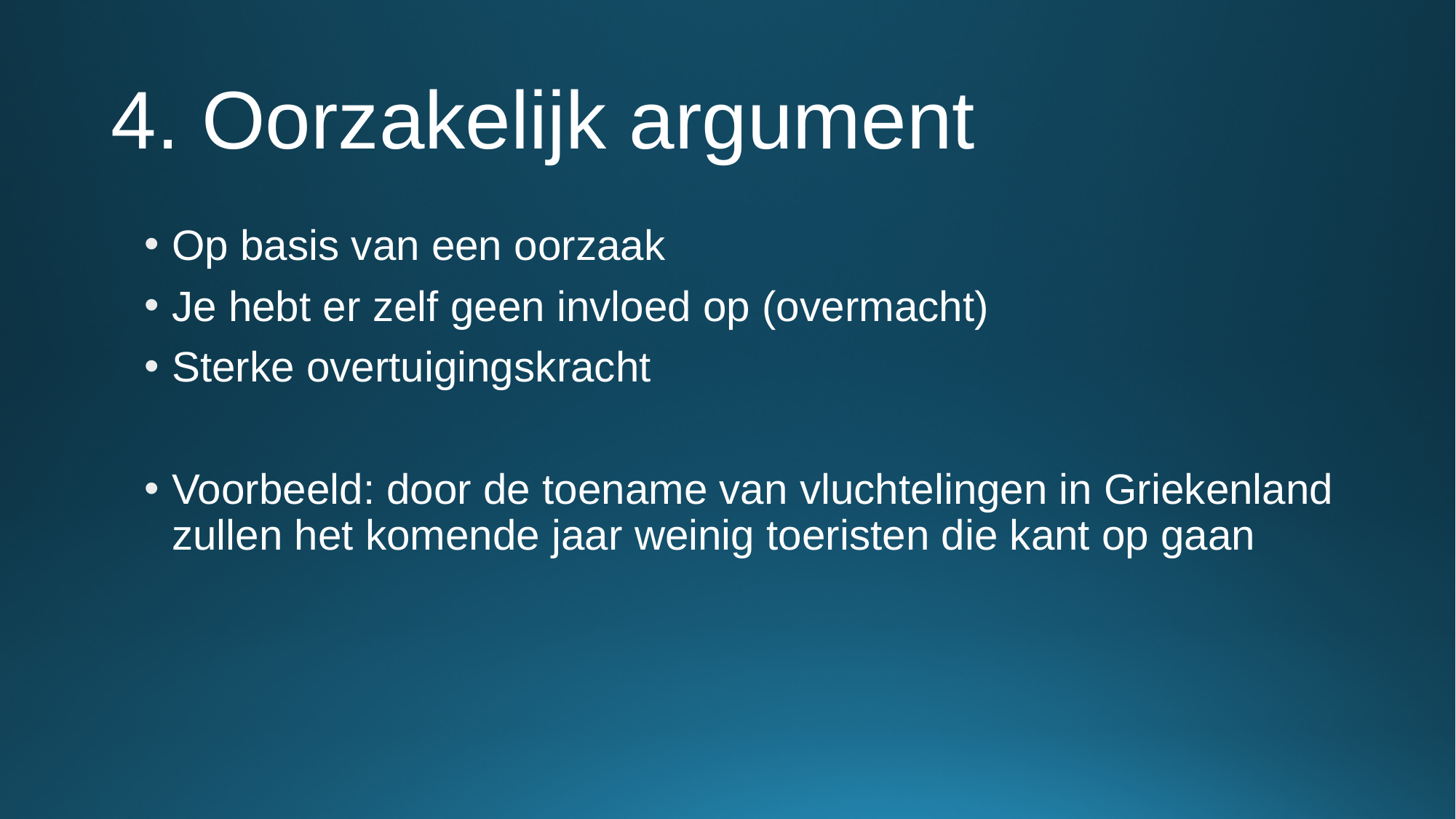

# 4. Oorzakelijk argument
Op basis van een oorzaak
Je hebt er zelf geen invloed op (overmacht)
Sterke overtuigingskracht

Voorbeeld: door de toename van vluchtelingen in Griekenland zullen het komende jaar weinig toeristen die kant op gaan